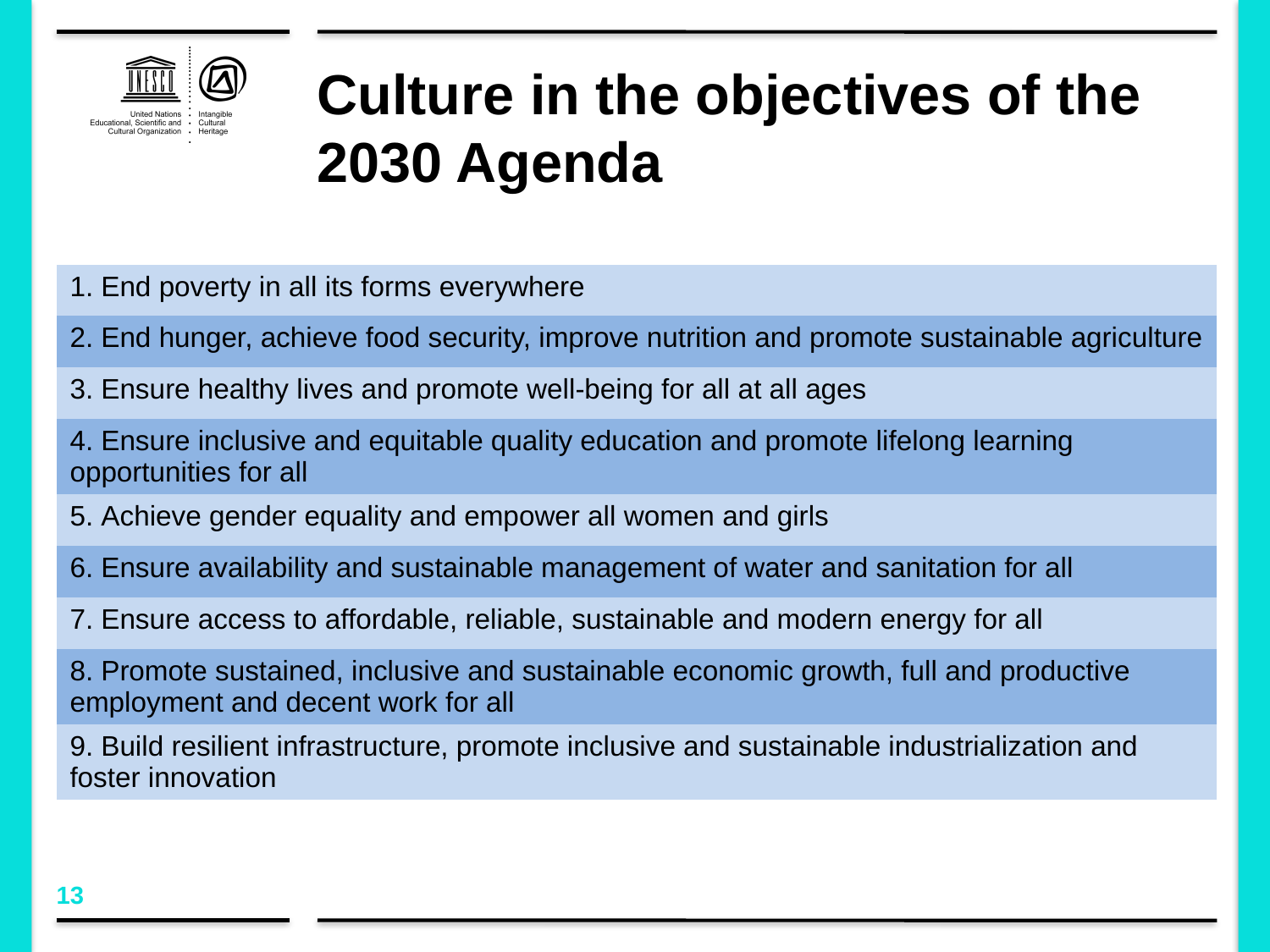

# Culture in the objectives of the 2030 Agenda

| 1. End poverty in all its forms everywhere |
| --- |
| 2. End hunger, achieve food security, improve nutrition and promote sustainable agriculture |
| 3. Ensure healthy lives and promote well-being for all at all ages |
| 4. Ensure inclusive and equitable quality education and promote lifelong learning opportunities for all |
| 5. Achieve gender equality and empower all women and girls |
| 6. Ensure availability and sustainable management of water and sanitation for all |
| 7. Ensure access to affordable, reliable, sustainable and modern energy for all |
| 8. Promote sustained, inclusive and sustainable economic growth, full and productive employment and decent work for all |
| 9. Build resilient infrastructure, promote inclusive and sustainable industrialization and foster innovation |